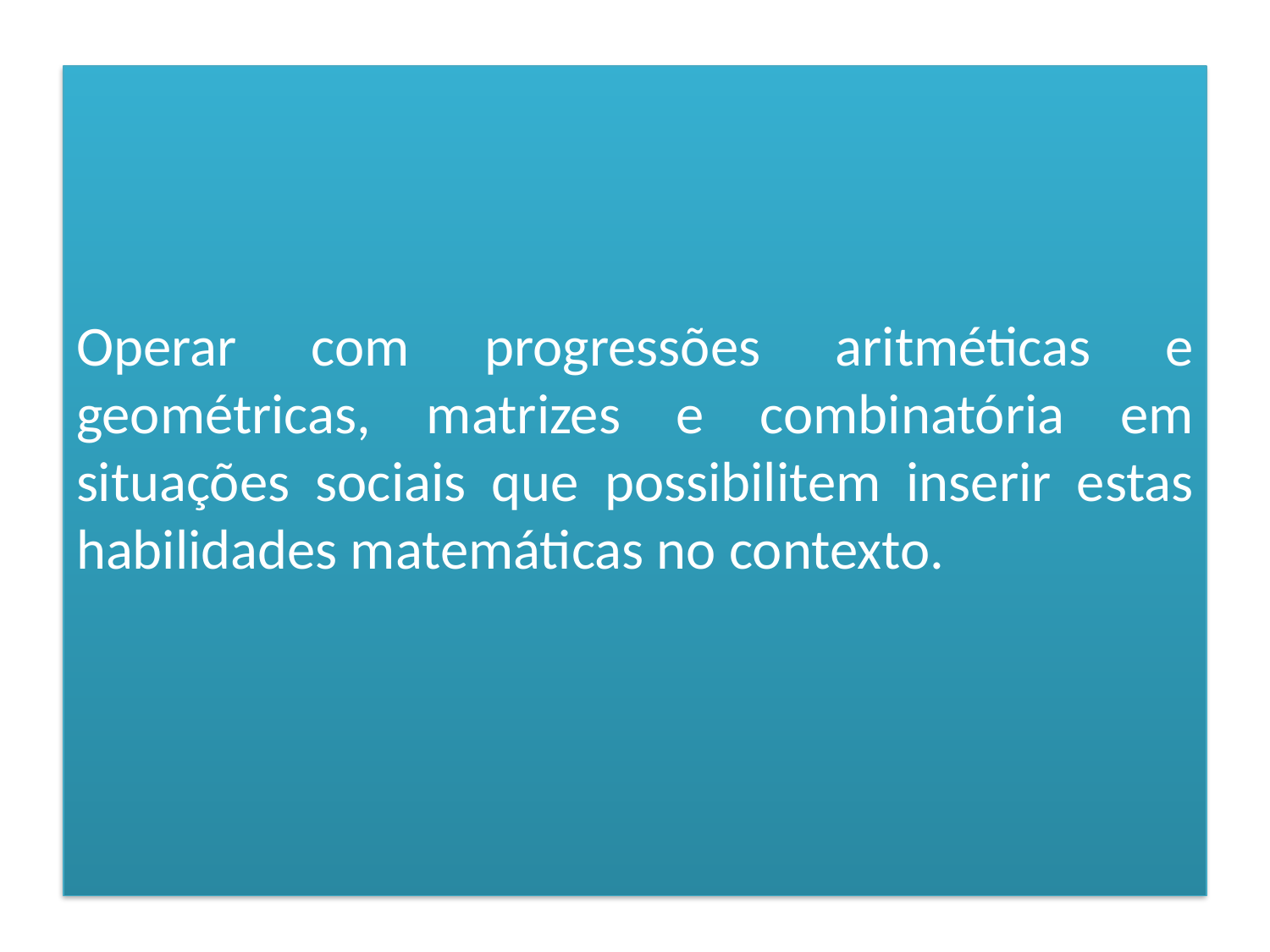

Operar com progressões aritméticas e geométricas, matrizes e combinatória em situações sociais que possibilitem inserir estas habilidades matemáticas no contexto.